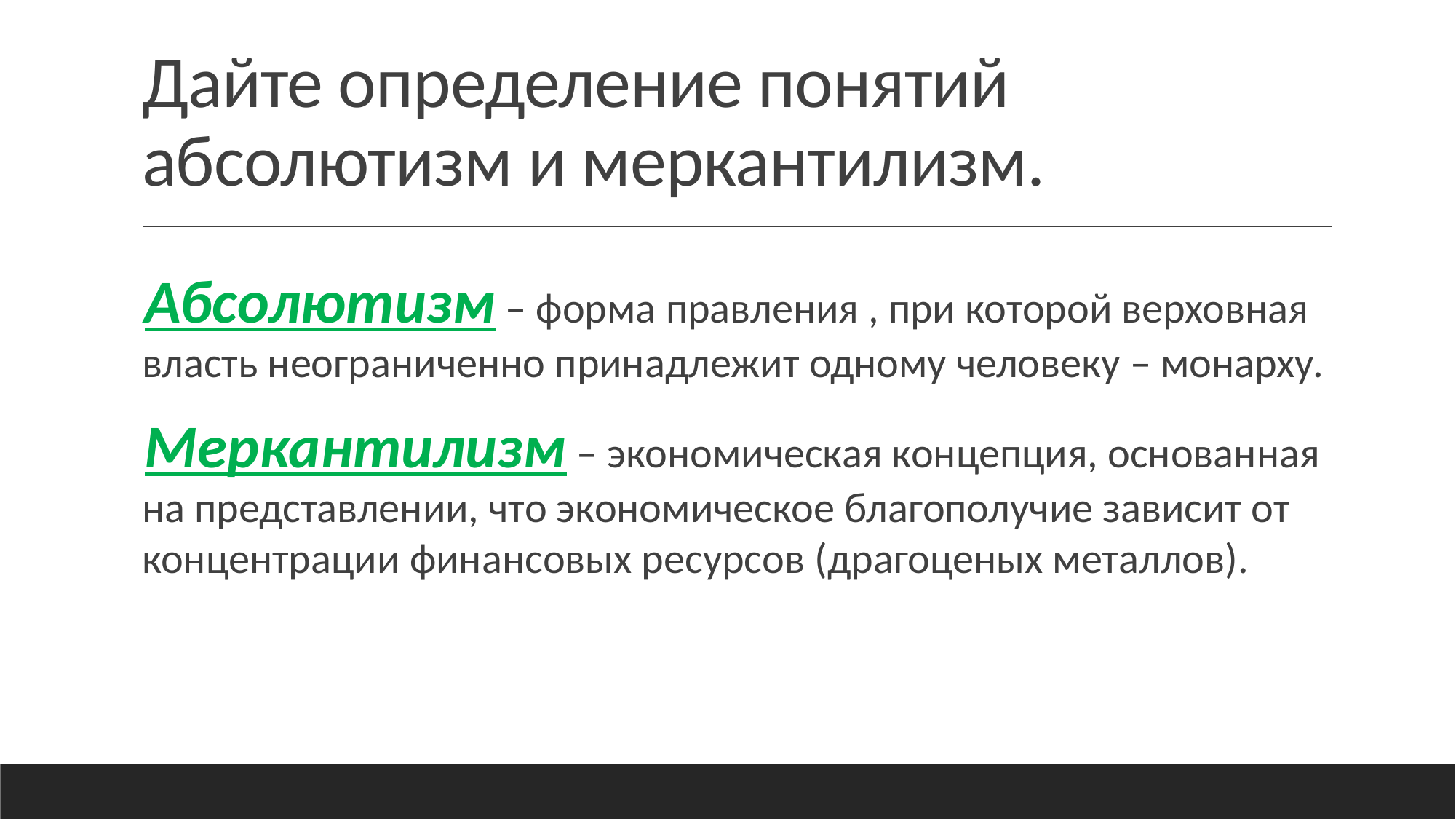

# Дайте определение понятий абсолютизм и меркантилизм.
Абсолютизм – форма правления , при которой верховная власть неограниченно принадлежит одному человеку – монарху.
Меркантилизм – экономическая концепция, основанная на представлении, что экономическое благополучие зависит от концентрации финансовых ресурсов (драгоценых металлов).